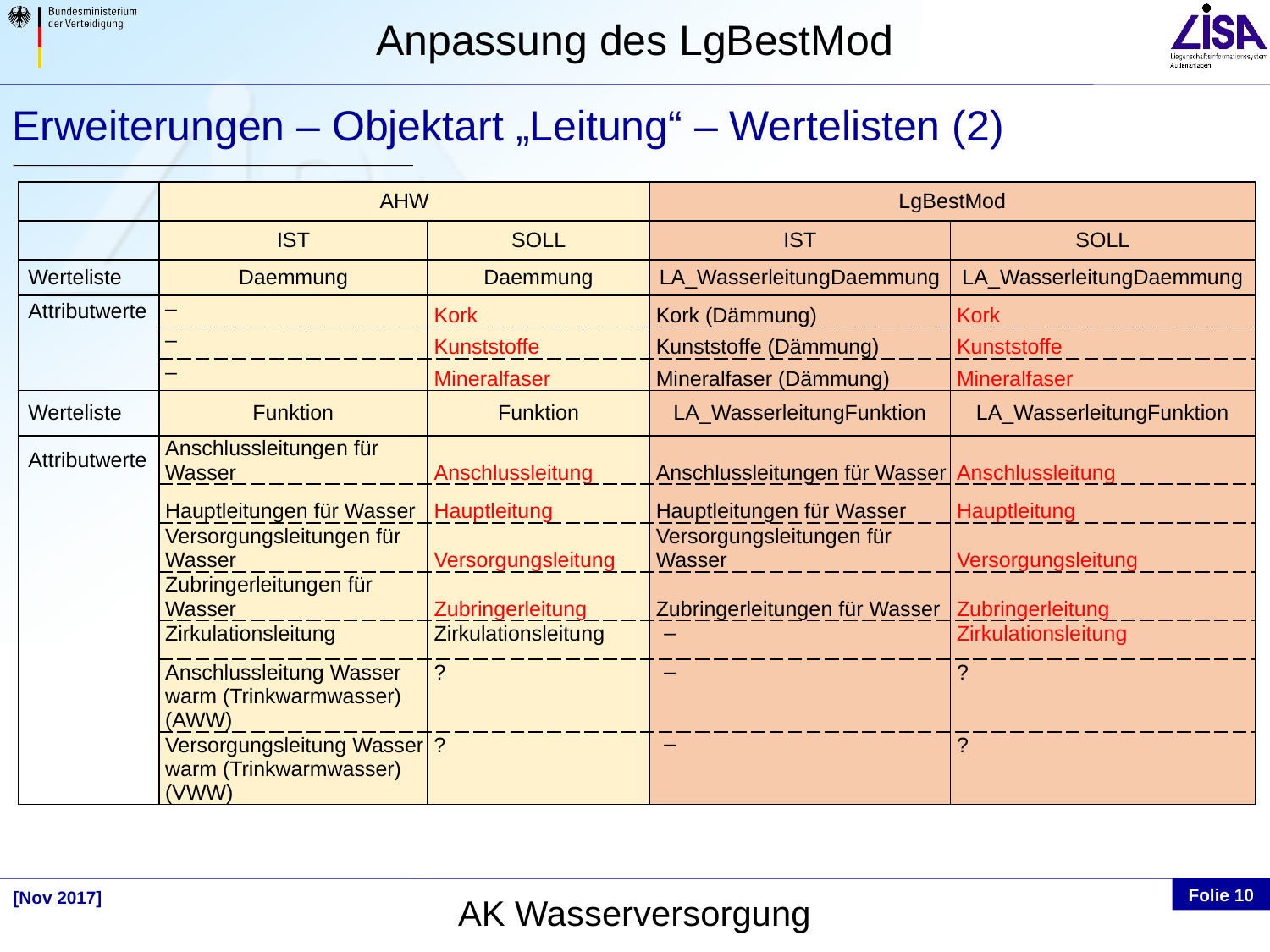

Erweiterungen – Objektart „Leitung“ – Wertelisten (2)

|  | AHW |  | LgBestMod |  |
| --- | --- | --- | --- | --- |
|  | IST | SOLL | IST | SOLL |
| Werteliste | Daemmung | Daemmung | LA\_WasserleitungDaemmung | LA\_WasserleitungDaemmung |
| Attributwerte | – | Kork | Kork (Dämmung) | Kork |
|  | – | Kunststoffe | Kunststoffe (Dämmung) | Kunststoffe |
|  | – | Mineralfaser | Mineralfaser (Dämmung) | Mineralfaser |
| Werteliste | Funktion | Funktion | LA\_WasserleitungFunktion | LA\_WasserleitungFunktion |
| Attributwerte | Anschlussleitungen für Wasser | Anschlussleitung | Anschlussleitungen für Wasser | Anschlussleitung |
|  | Hauptleitungen für Wasser | Hauptleitung | Hauptleitungen für Wasser | Hauptleitung |
|  | Versorgungsleitungen für Wasser | Versorgungsleitung | Versorgungsleitungen für Wasser | Versorgungsleitung |
|  | Zubringerleitungen für Wasser | Zubringerleitung | Zubringerleitungen für Wasser | Zubringerleitung |
|  | Zirkulationsleitung | Zirkulationsleitung | – | Zirkulationsleitung |
|  | Anschlussleitung Wasser warm (Trinkwarmwasser) (AWW) | ? | – | ? |
|  | Versorgungsleitung Wasser warm (Trinkwarmwasser) (VWW) | ? | – | ? |